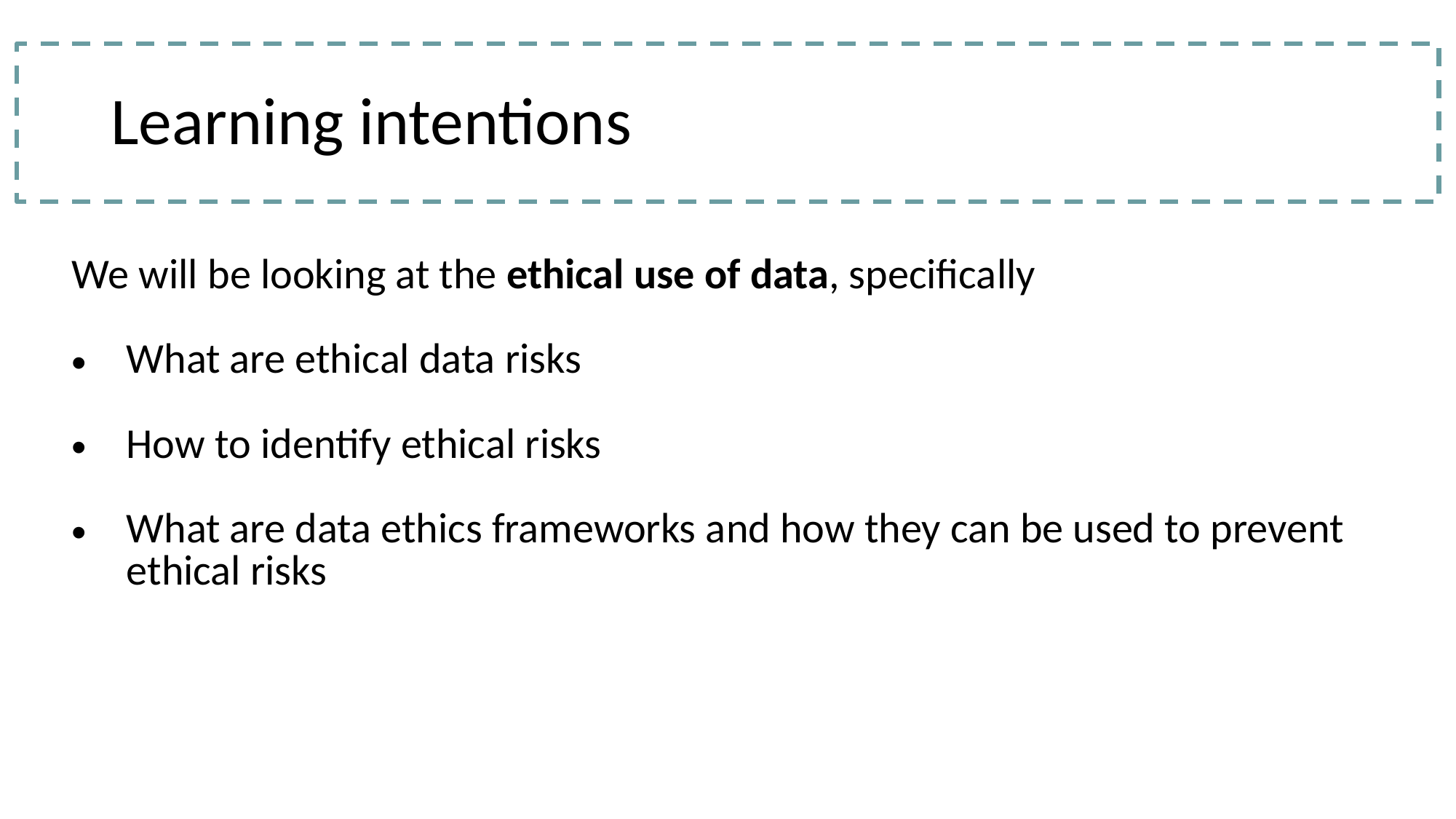

# Learning intentions
| We will be looking at the ethical use of data, specifically What are ethical data risks How to identify ethical risks What are data ethics frameworks and how they can be used to prevent ethical risks |
| --- |